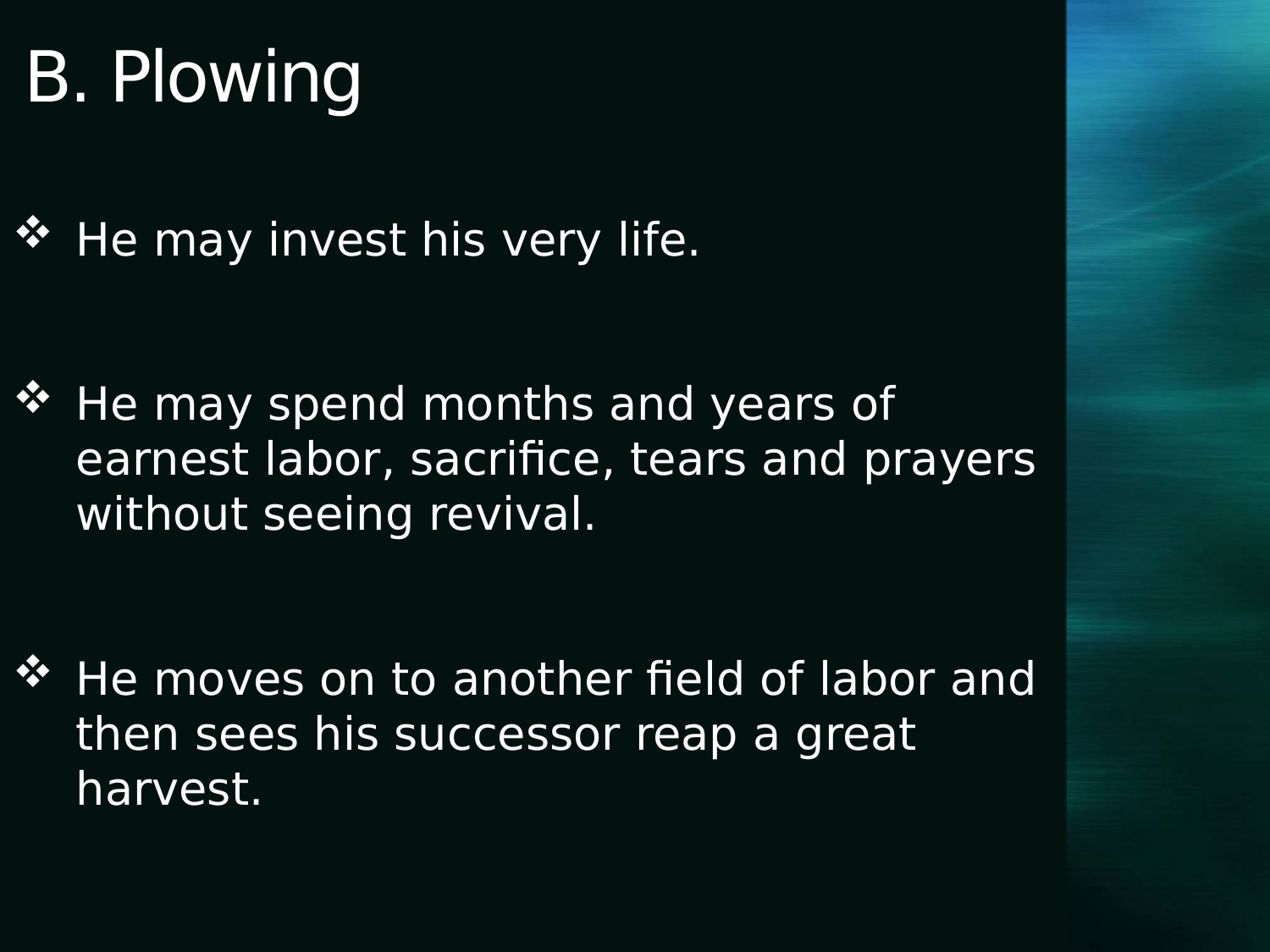

# B. Plowing
He may invest his very life.

He may spend months and years of earnest labor, sacrifice, tears and prayers without seeing revival.

He moves on to another field of labor and then sees his successor reap a great harvest.